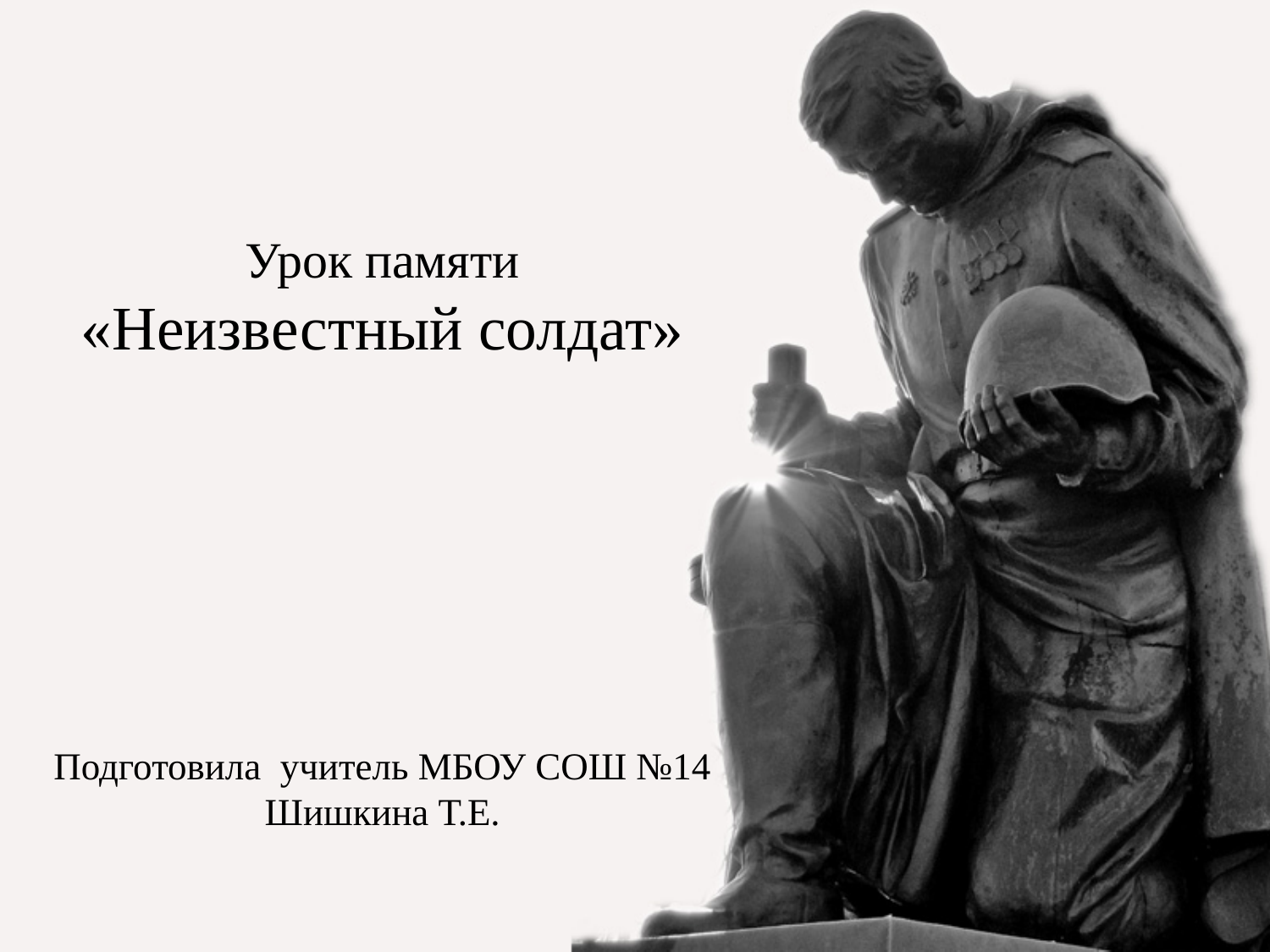

# Урок памяти «Неизвестный солдат» Подготовила  учитель МБОУ СОШ №14 Шишкина Т.Е.